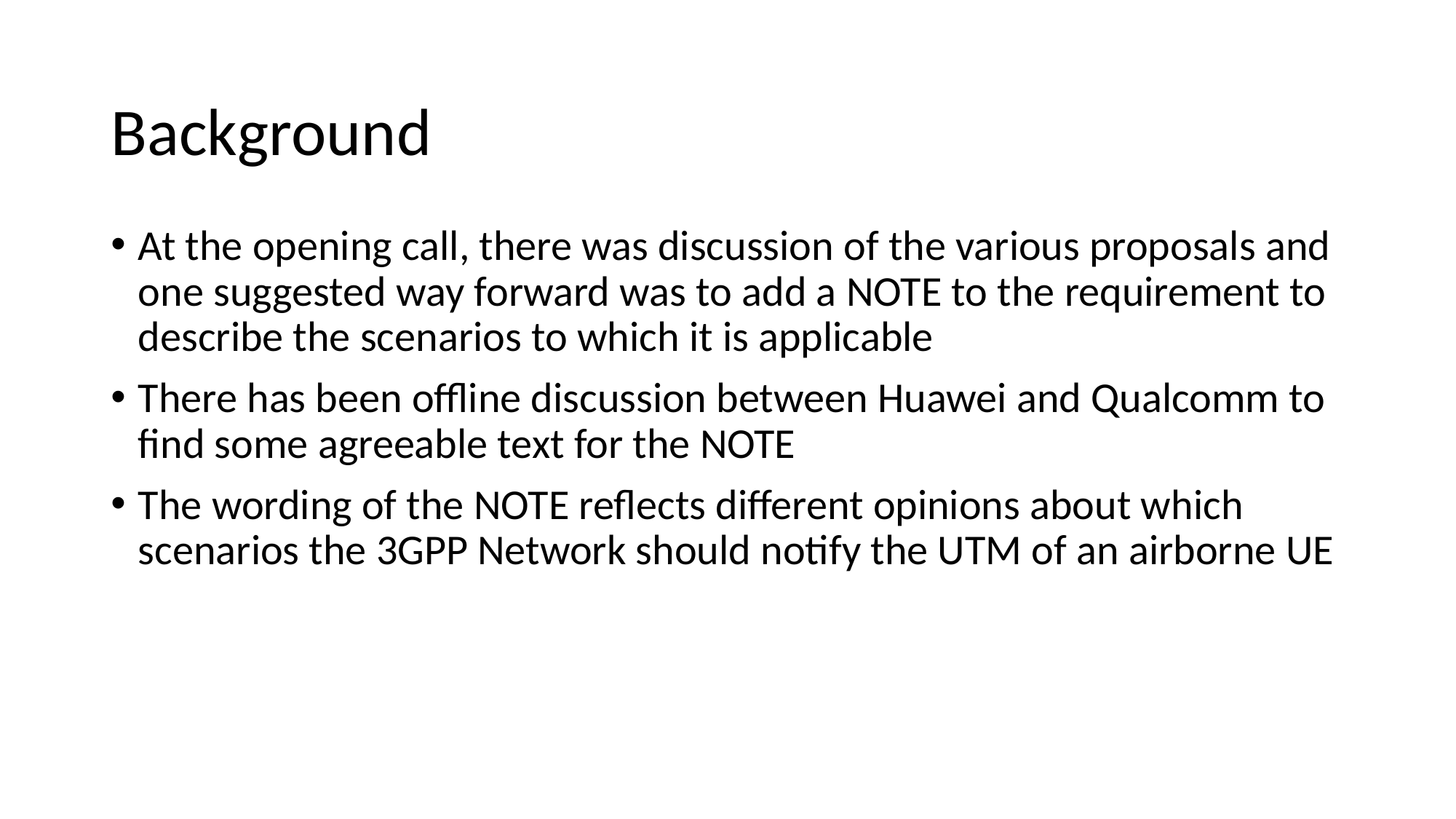

# Background
At the opening call, there was discussion of the various proposals and one suggested way forward was to add a NOTE to the requirement to describe the scenarios to which it is applicable
There has been offline discussion between Huawei and Qualcomm to find some agreeable text for the NOTE
The wording of the NOTE reflects different opinions about which scenarios the 3GPP Network should notify the UTM of an airborne UE